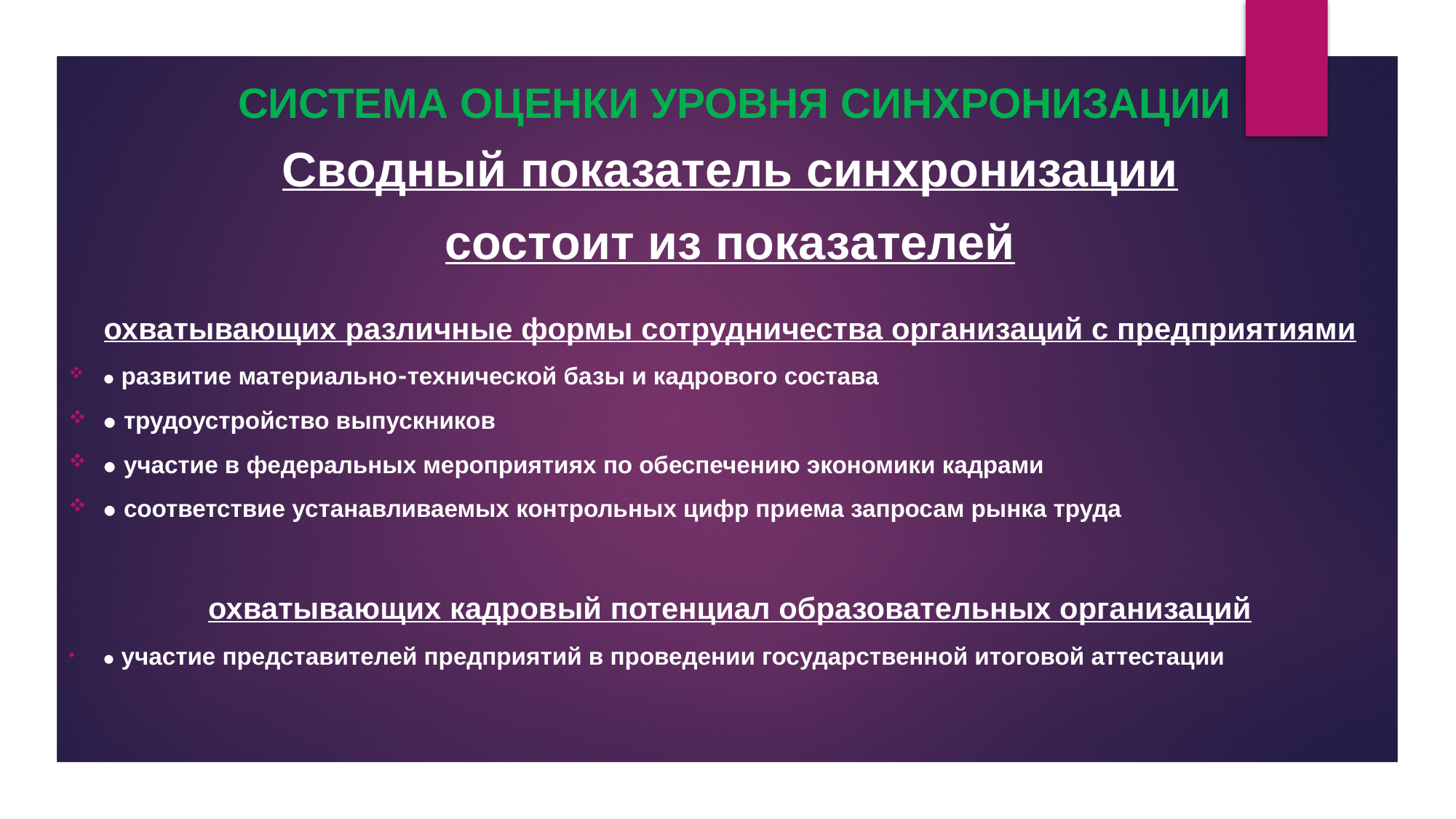

# СИСТЕМА ОЦЕНКИ УРОВНЯ СИНХРОНИЗАЦИИ
Сводный показатель синхронизации
состоит из показателей

охватывающих различные формы сотрудничества организаций с предприятиями
• развитие материально-технической базы и кадрового состава
• трудоустройство выпускников
• участие в федеральных мероприятиях по обеспечению экономики кадрами
• соответствие устанавливаемых контрольных цифр приема запросам рынка труда

охватывающих кадровый потенциал образовательных организаций
• участие представителей предприятий в проведении государственной итоговой аттестации